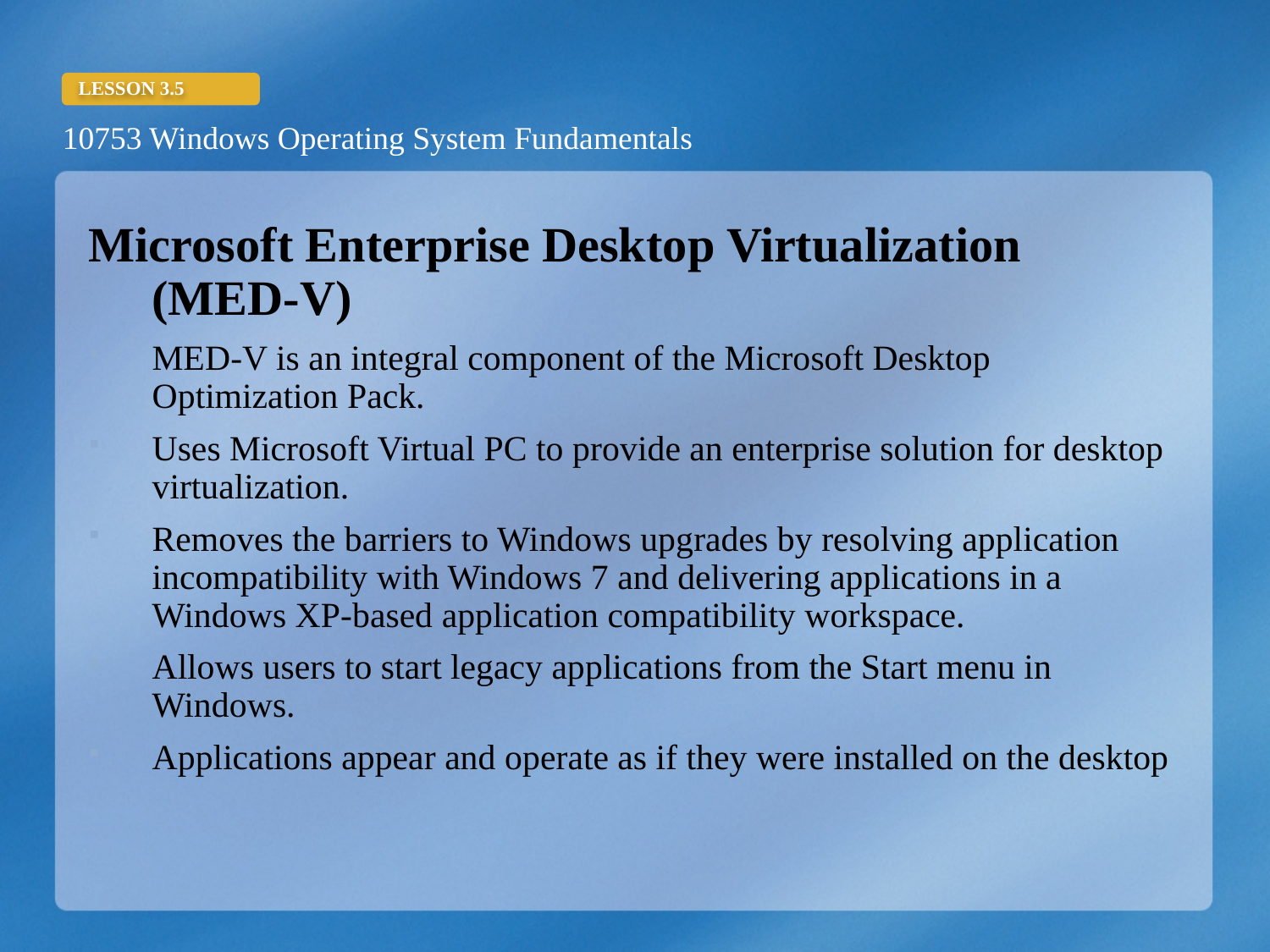

Microsoft Enterprise Desktop Virtualization (MED-V)
MED-V is an integral component of the Microsoft Desktop Optimization Pack.
Uses Microsoft Virtual PC to provide an enterprise solution for desktop virtualization.
Removes the barriers to Windows upgrades by resolving application incompatibility with Windows 7 and delivering applications in a Windows XP-based application compatibility workspace.
Allows users to start legacy applications from the Start menu in Windows.
Applications appear and operate as if they were installed on the desktop